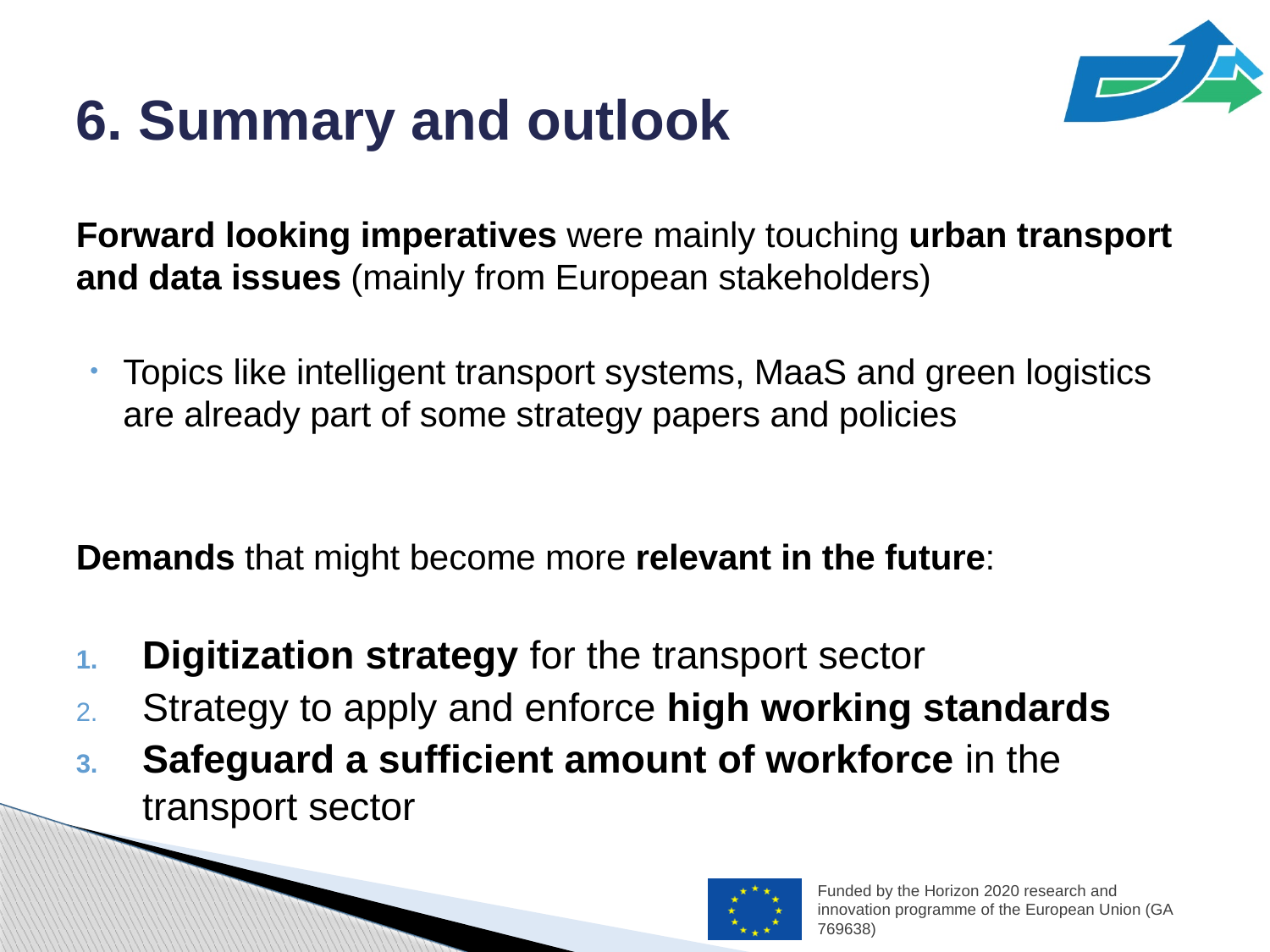

# 6. Summary and outlook
Forward looking imperatives were mainly touching urban transport and data issues (mainly from European stakeholders)

Topics like intelligent transport systems, MaaS and green logistics are already part of some strategy papers and policies

Demands that might become more relevant in the future:

Digitization strategy for the transport sector
Strategy to apply and enforce high working standards
Safeguard a sufficient amount of workforce in the transport sector